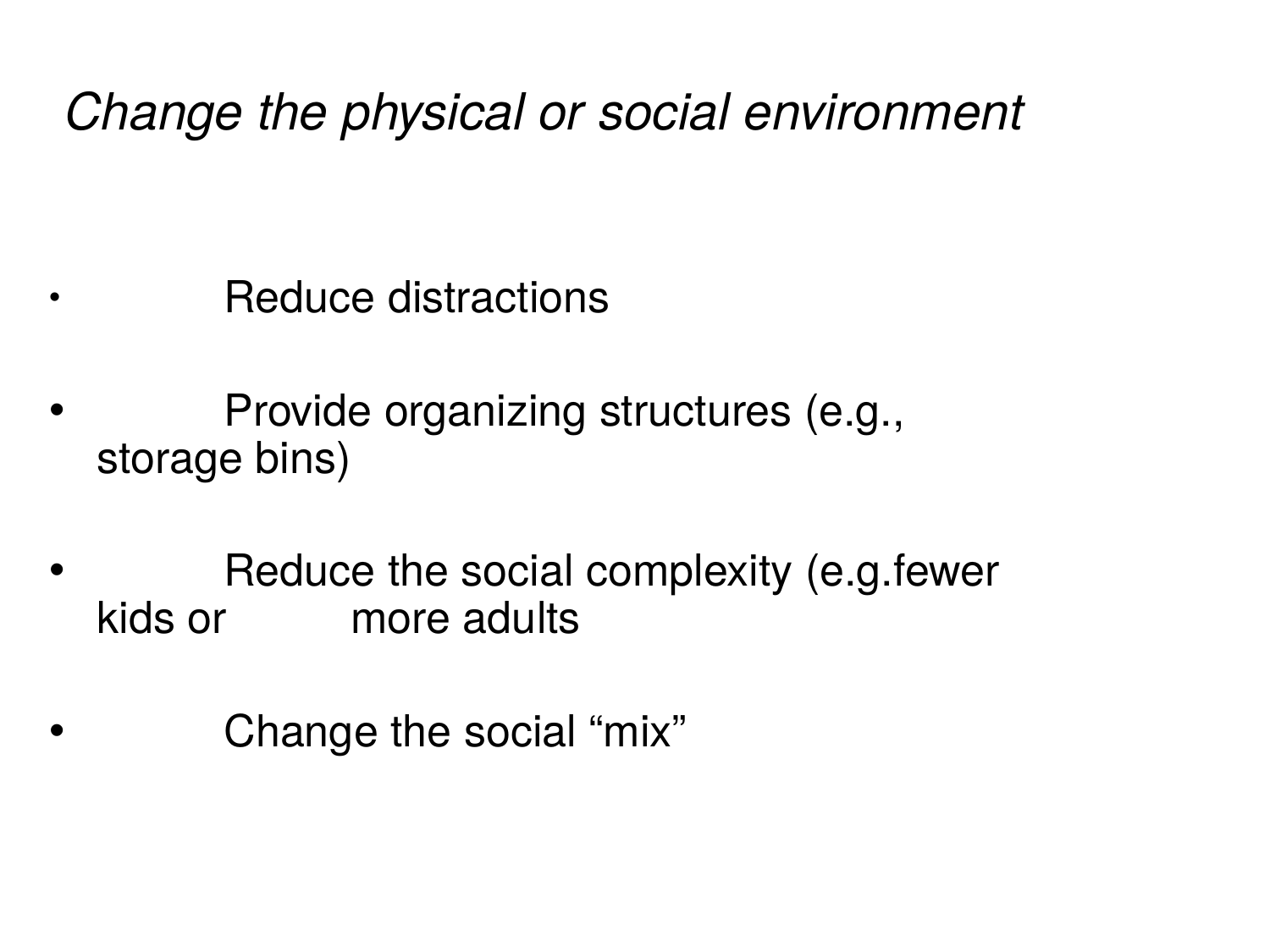

# Change the physical or social environment

	Reduce distractions

	Provide organizing structures (e.g., storage bins)

	Reduce the social complexity (e.g.fewer kids or 	more adults

	Change the social “mix”